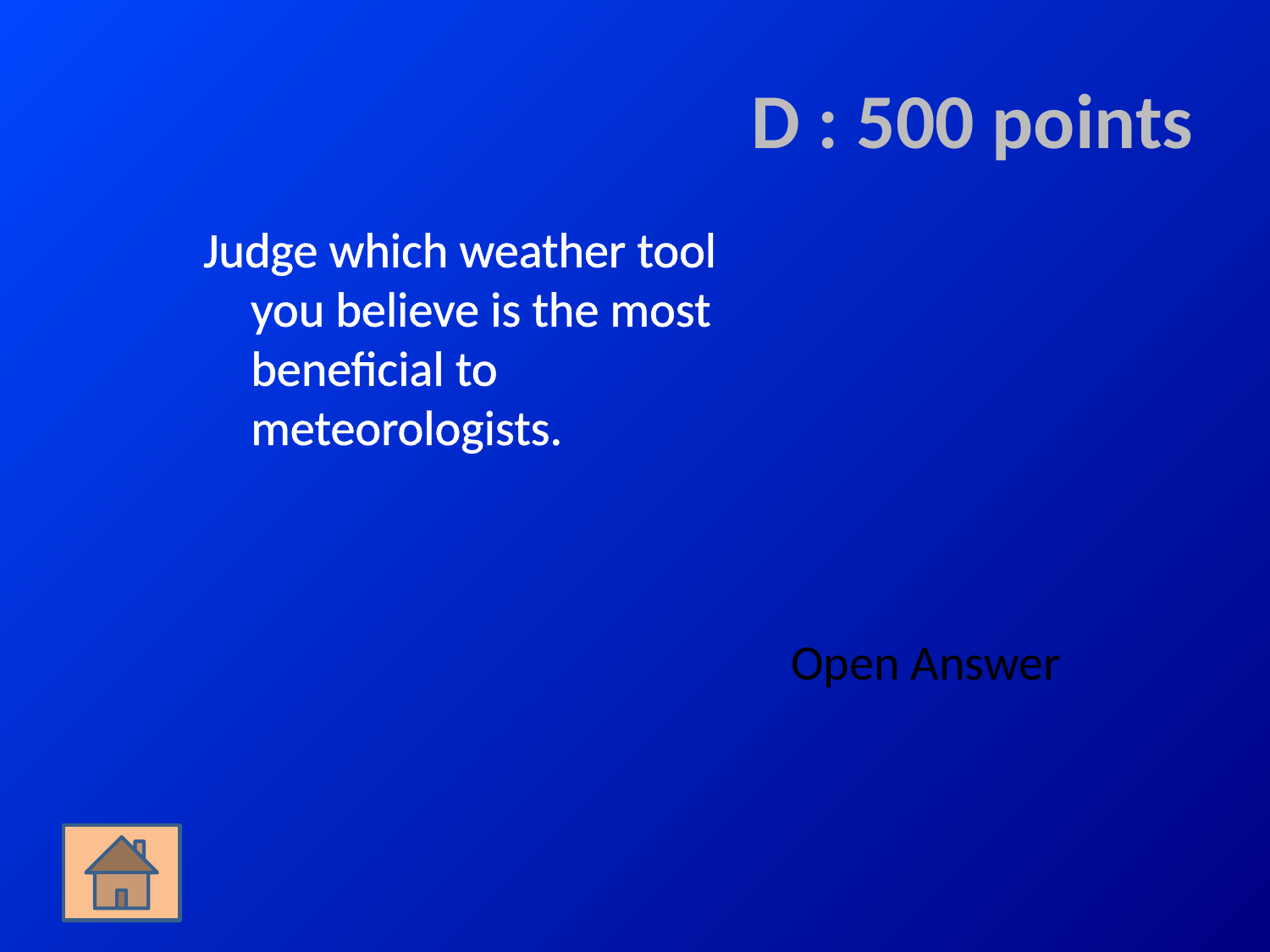

# D : 500 points
Judge which weather tool you believe is the most beneficial to meteorologists.
Open Answer